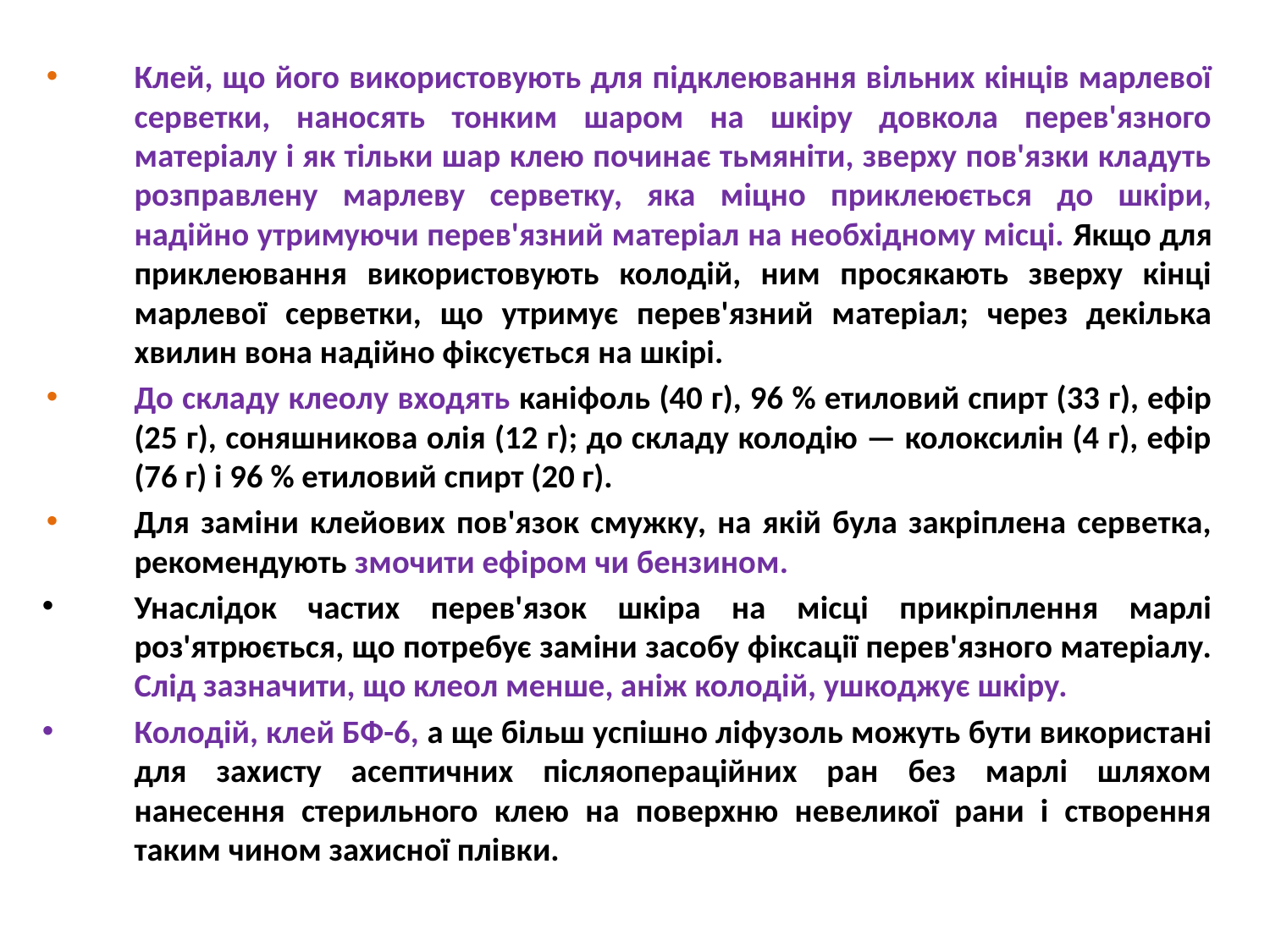

Клей, що його використовують для підклеювання вільних кінців марлевої серветки, наносять тонким шаром на шкіру довкола перев'язного матеріалу і як тільки шар клею починає тьмяніти, зверху пов'язки кладуть розправлену марлеву серветку, яка міцно приклеюється до шкіри, надійно утримуючи перев'язний матеріал на необхідному місці. Якщо для приклеювання використовують колодій, ним просякають зверху кінці марлевої серветки, що утримує перев'язний матеріал; через декілька хвилин вона надійно фіксується на шкірі.
До складу клеолу входять каніфоль (40 г), 96 % етиловий спирт (33 г), ефір (25 г), соняшникова олія (12 г); до складу колодію — колоксилін (4 г), ефір (76 г) і 96 % етиловий спирт (20 г).
Для заміни клейових пов'язок смужку, на якій була закріплена серветка, рекомендують змочити ефіром чи бензином.
Унаслідок частих перев'язок шкіра на місці прикріплення марлі роз'ятрюється, що потребує заміни засобу фіксації перев'язного матеріалу. Слід зазначити, що клеол менше, аніж колодій, ушкоджує шкіру.
Колодій, клей БФ-6, а ще більш успішно ліфузоль можуть бути використані для захисту асептичних післяопераційних ран без марлі шляхом нанесення стерильного клею на поверхню невеликої рани і створення таким чином захисної плівки.